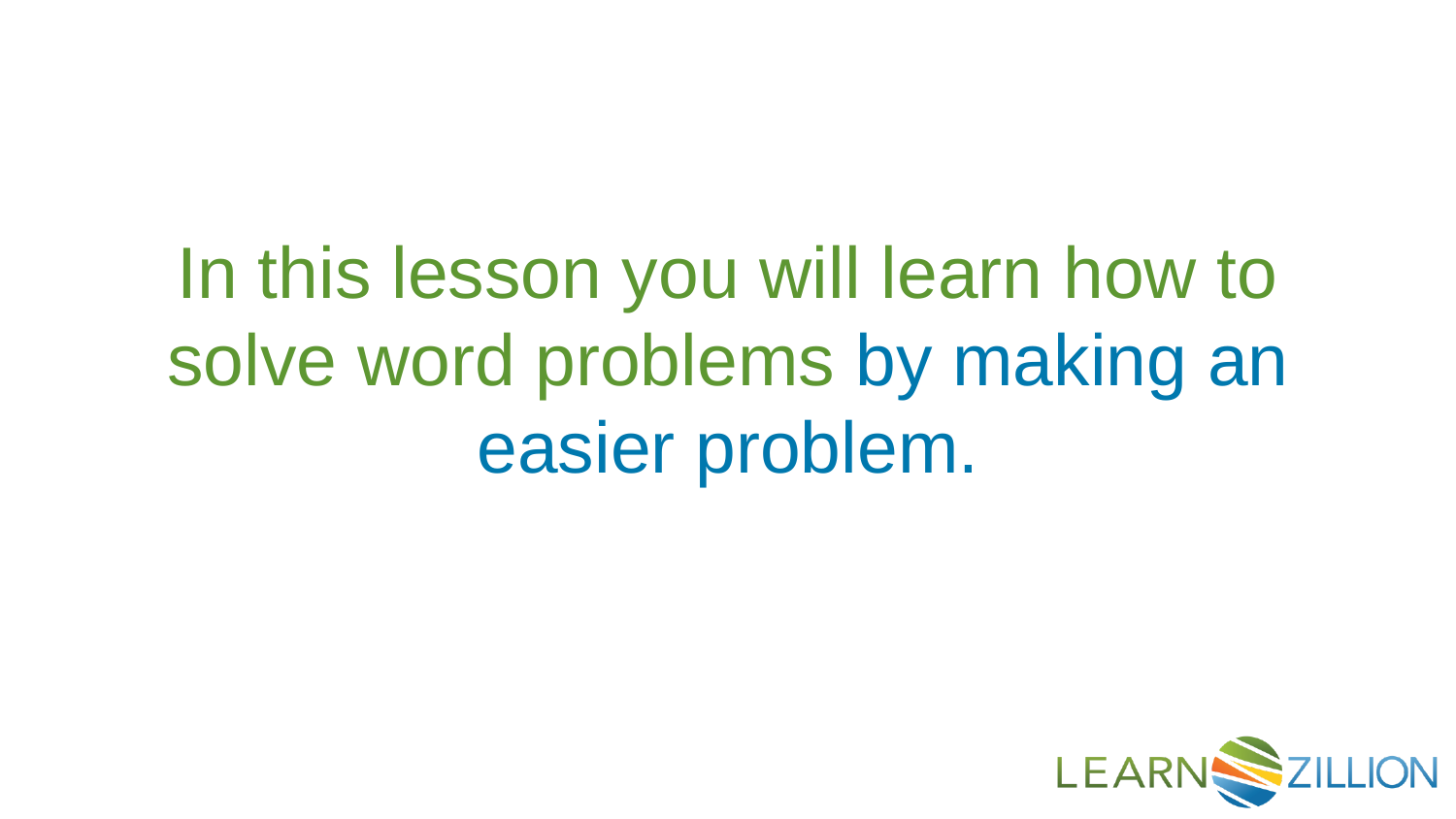

In this lesson you will learn how to solve word problems by making an easier problem.